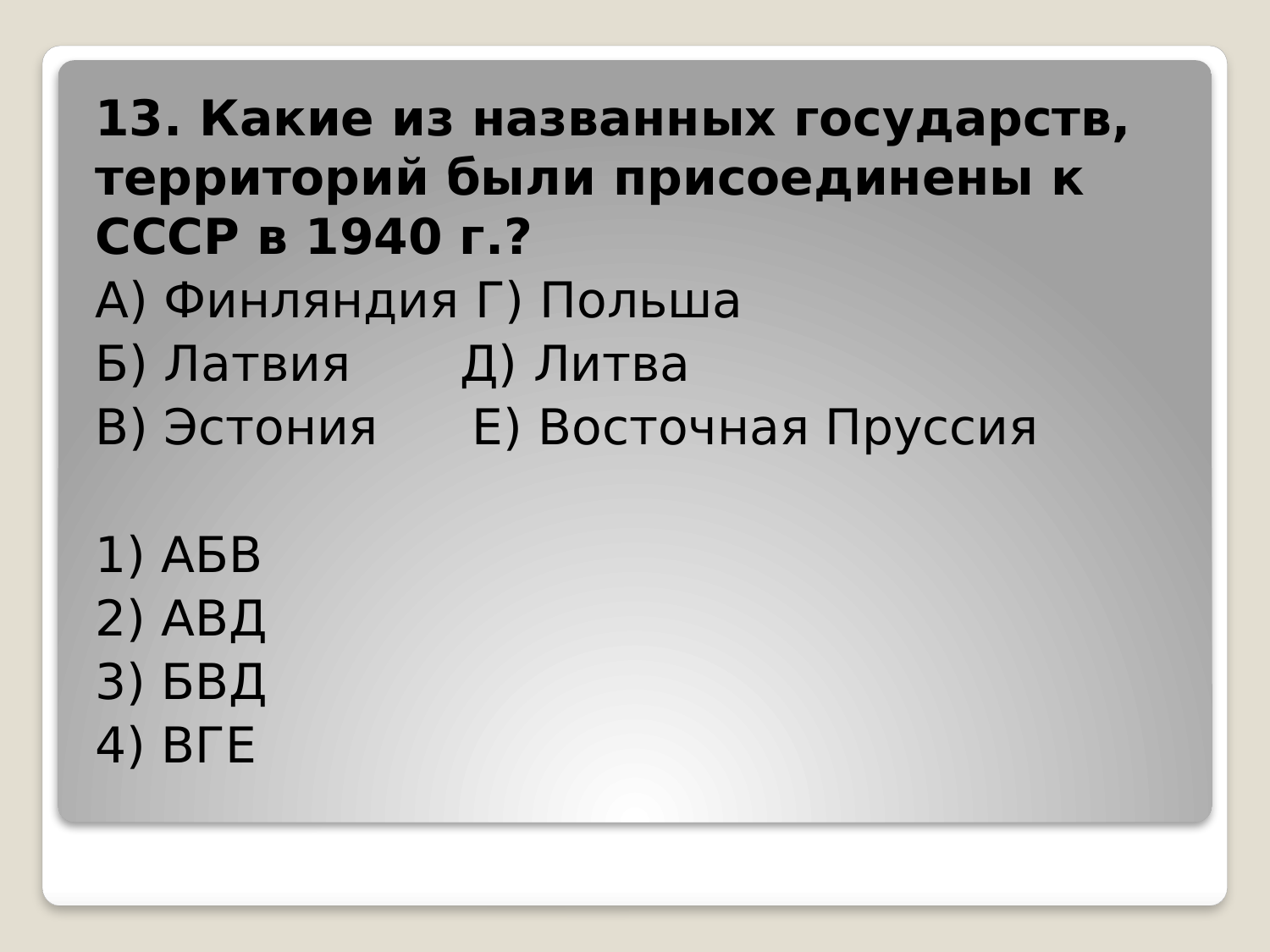

13. Какие из названных государств, территорий были присоединены к СССР в 1940 г.?
А) Финляндия Г) Польша
Б) Латвия       Д) Литва
В) Эстония      Е) Восточная Пруссия

1) АБВ
2) АВД
3) БВД
4) ВГЕ

#